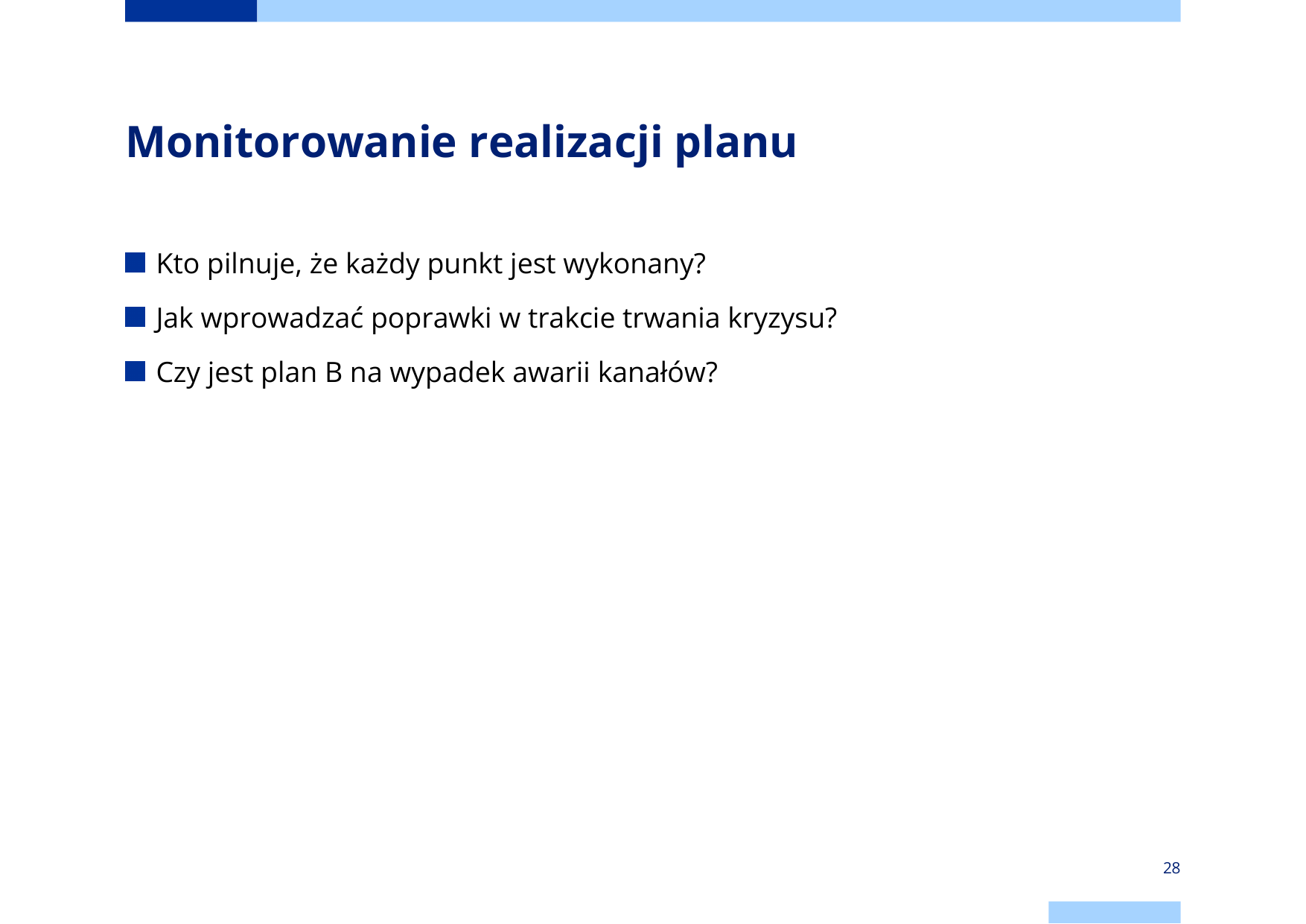

# Monitorowanie realizacji planu
Kto pilnuje, że każdy punkt jest wykonany?
Jak wprowadzać poprawki w trakcie trwania kryzysu?
Czy jest plan B na wypadek awarii kanałów?
28